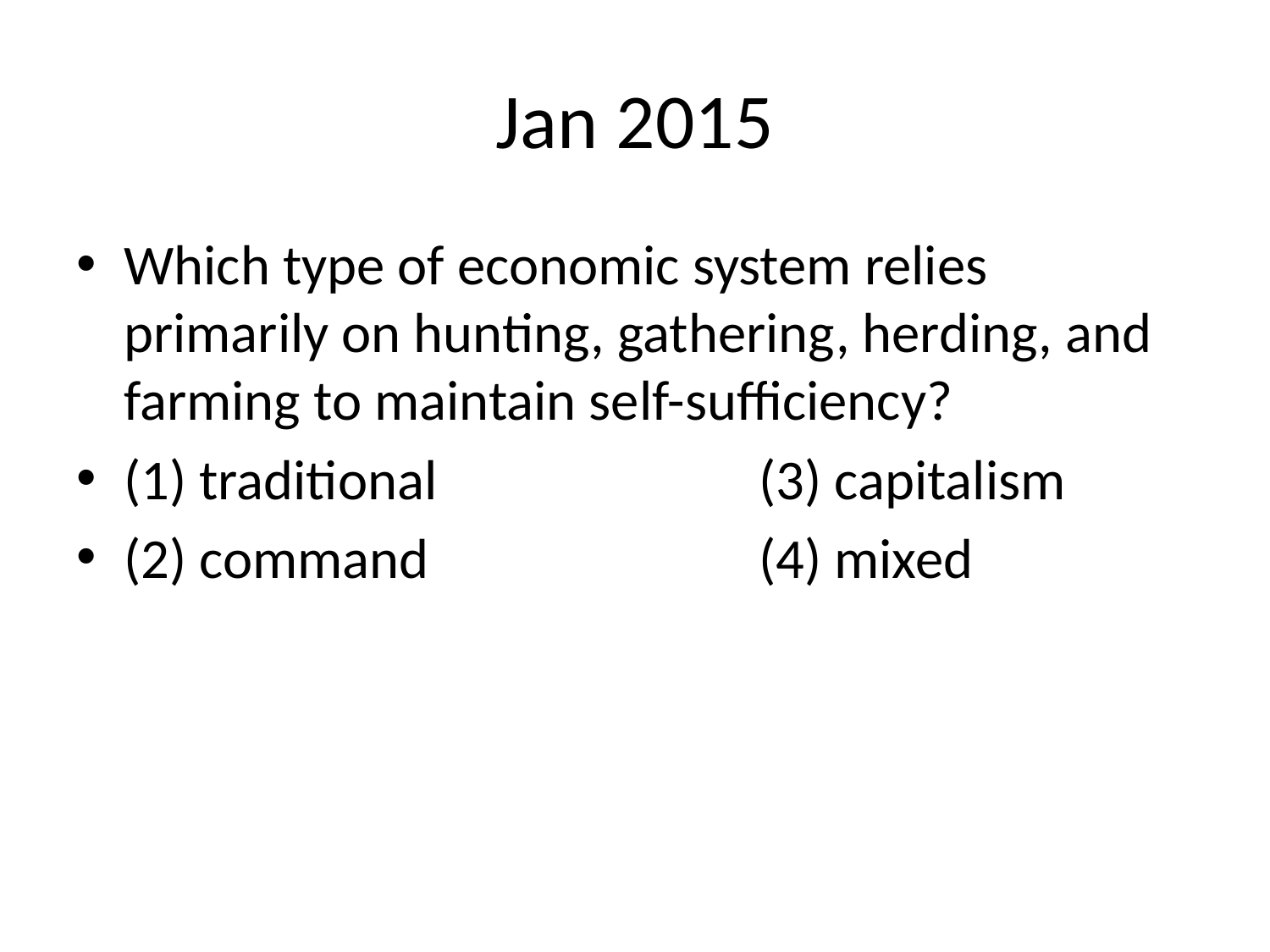

# Jan 2015
Which type of economic system relies primarily on hunting, gathering, herding, and farming to maintain self-sufficiency?
(1) traditional 			(3) capitalism
(2) command 			(4) mixed